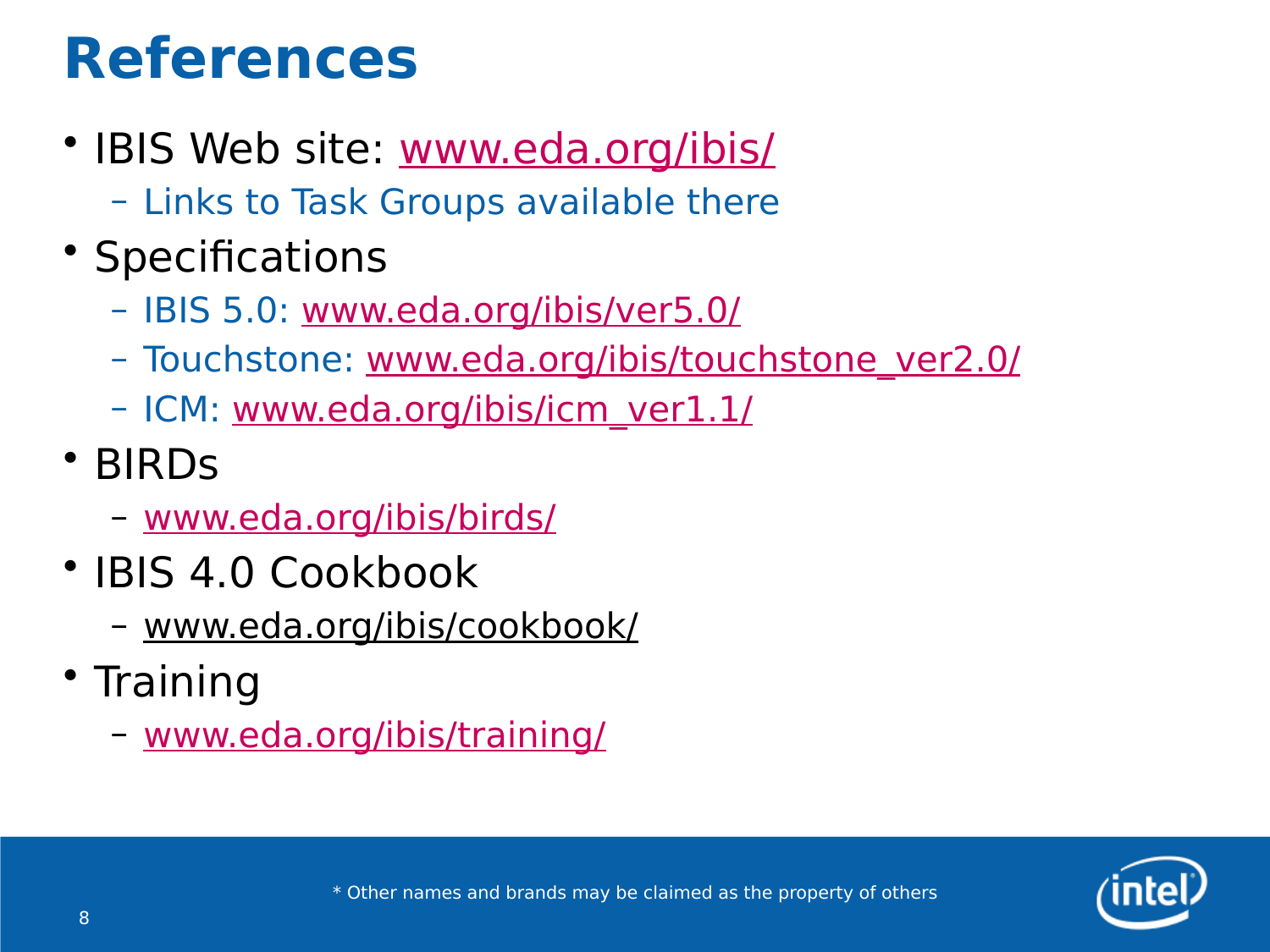

# References
IBIS Web site: www.eda.org/ibis/
Links to Task Groups available there
Specifications
IBIS 5.0: www.eda.org/ibis/ver5.0/
Touchstone: www.eda.org/ibis/touchstone_ver2.0/
ICM: www.eda.org/ibis/icm_ver1.1/
BIRDs
www.eda.org/ibis/birds/
IBIS 4.0 Cookbook
www.eda.org/ibis/cookbook/
Training
www.eda.org/ibis/training/